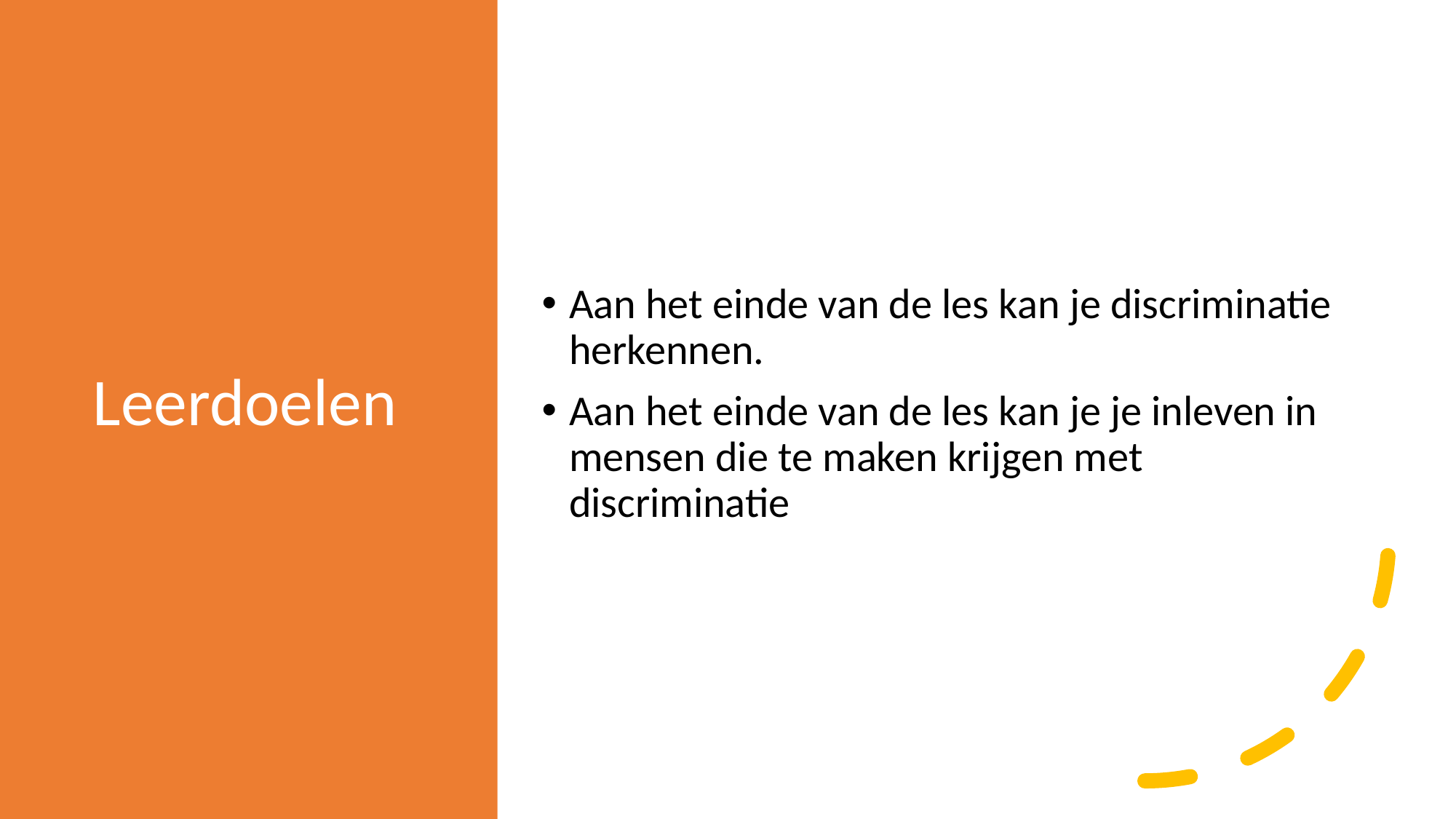

# Leerdoelen
Aan het einde van de les kan je discriminatie herkennen.
Aan het einde van de les kan je je inleven in mensen die te maken krijgen met discriminatie